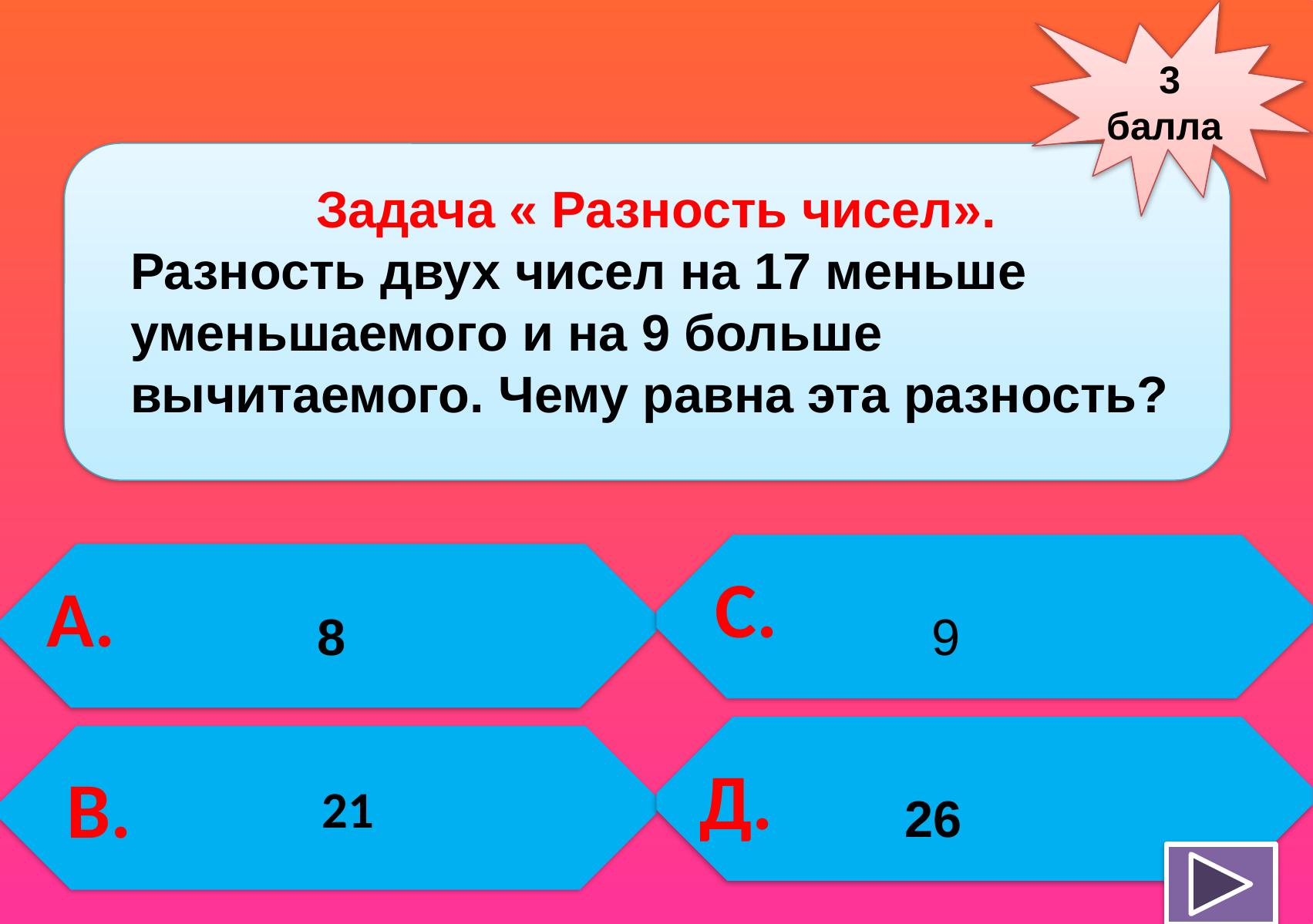

3 балла

Задача « Разность чисел».
Разность двух чисел на 17 меньше уменьшаемого и на 9 больше вычитаемого. Чему равна эта разность?

С.

А.
 8
9

Д.
В.
21
26